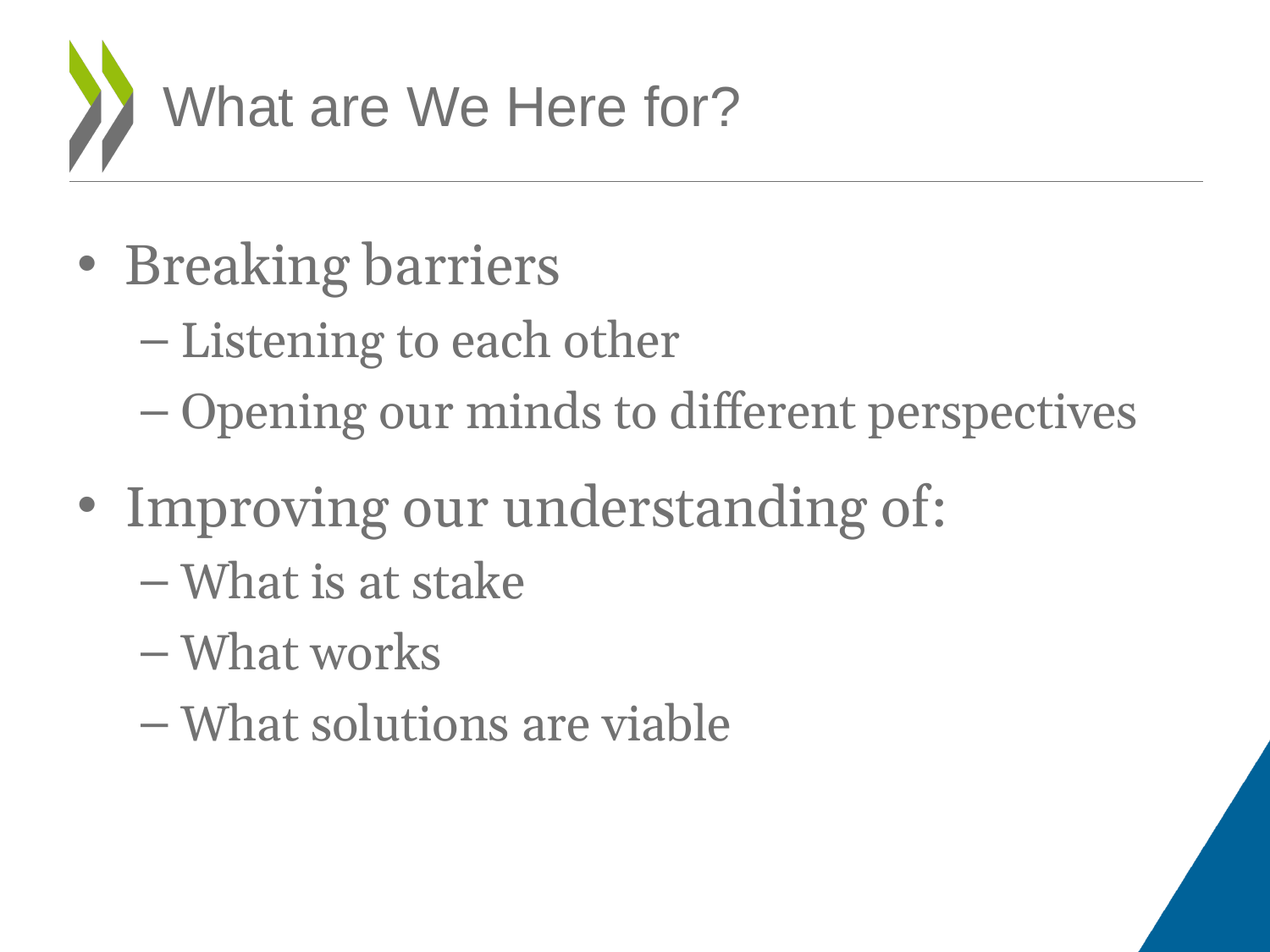

# What are We Here for?
Breaking barriers
Listening to each other
Opening our minds to different perspectives
Improving our understanding of:
What is at stake
What works
What solutions are viable